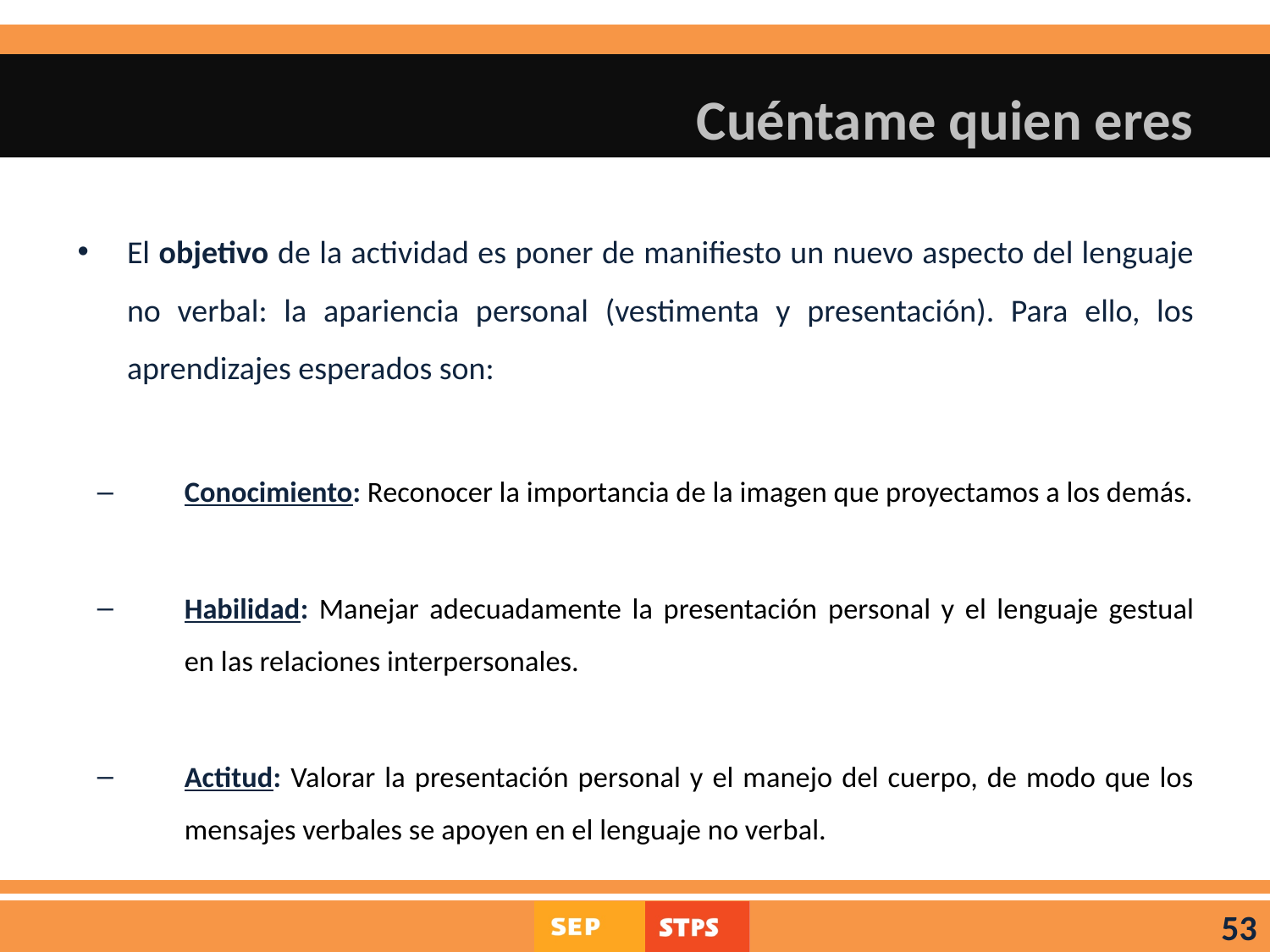

# Cuéntame quien eres
El objetivo de la actividad es poner de manifiesto un nuevo aspecto del lenguaje no verbal: la apariencia personal (vestimenta y presentación). Para ello, los aprendizajes esperados son:

Conocimiento: Reconocer la importancia de la imagen que proyectamos a los demás.

Habilidad: Manejar adecuadamente la presentación personal y el lenguaje gestual en las relaciones interpersonales.

Actitud: Valorar la presentación personal y el manejo del cuerpo, de modo que los mensajes verbales se apoyen en el lenguaje no verbal.

53